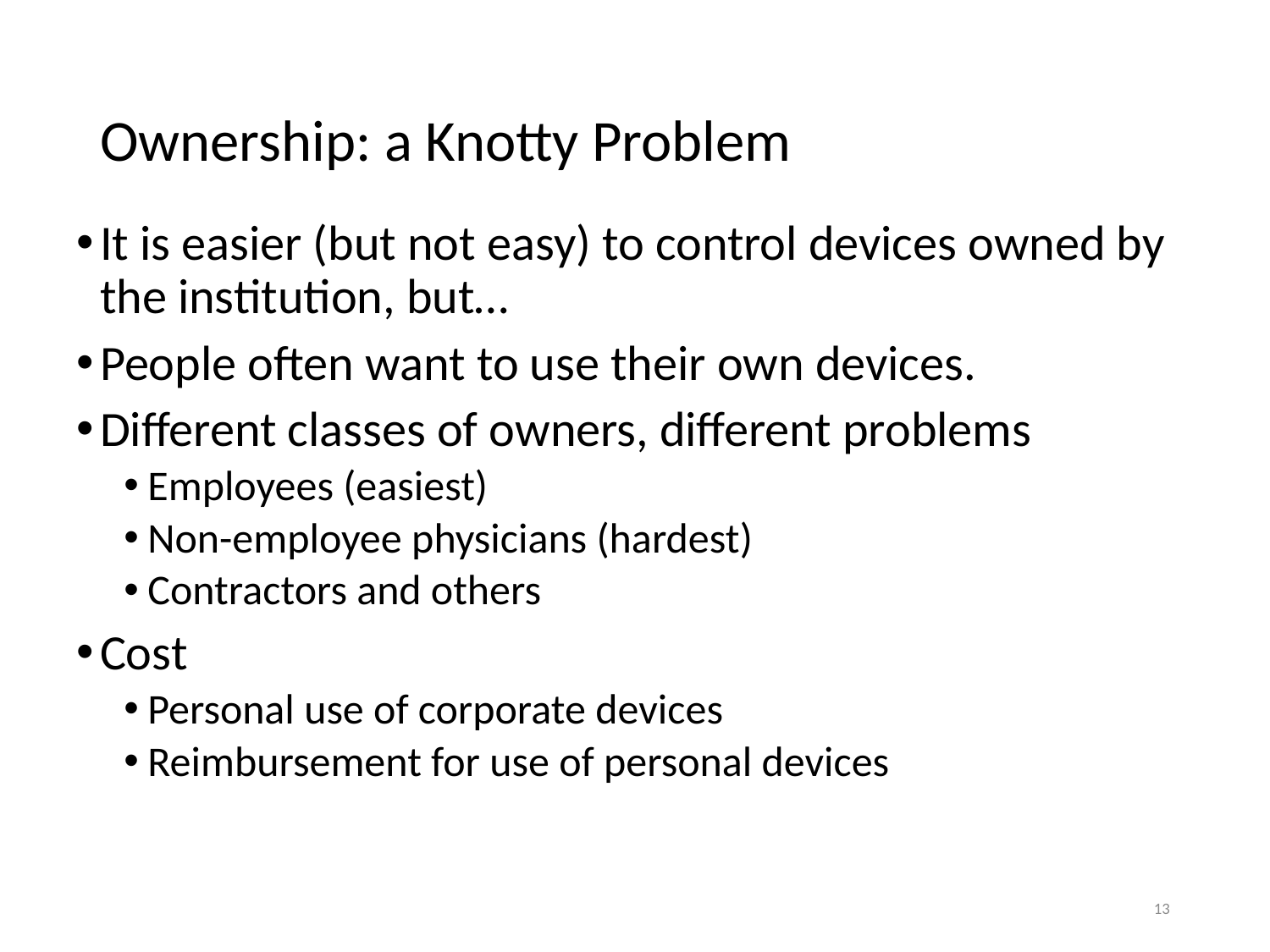

# Ownership: a Knotty Problem
It is easier (but not easy) to control devices owned by the institution, but…
People often want to use their own devices.
Different classes of owners, different problems
Employees (easiest)
Non-employee physicians (hardest)
Contractors and others
Cost
Personal use of corporate devices
Reimbursement for use of personal devices
13